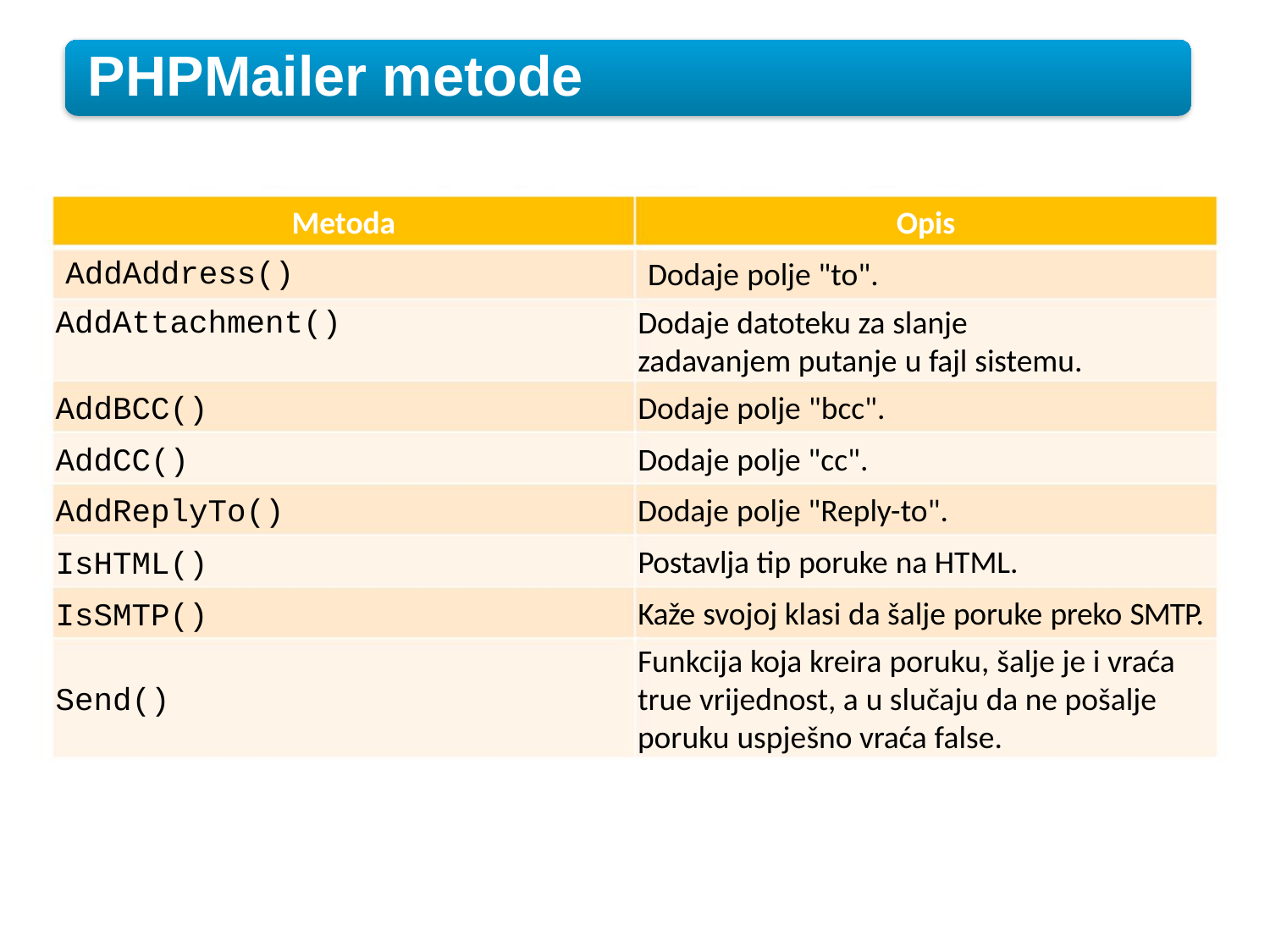

PHPMailer metode

Metoda
AddAddress()
Opis
Dodaje polje "to".
Dodaje datoteku za slanje
zadavanjem putanje u fajl sistemu.
AddAttachment()
Dodaje polje "bcc".
AddBCC()
AddCC()
Dodaje polje "cc".
Dodaje polje "Reply-to".
AddReplyTo()
IsHTML()
IsSMTP()
Postavlja tip poruke na HTML.
Kaže svojoj klasi da šalje poruke preko SMTP.
Funkcija koja kreira poruku, šalje je i vraća
true vrijednost, a u slučaju da ne pošalje
poruku uspješno vraća false.
Send()